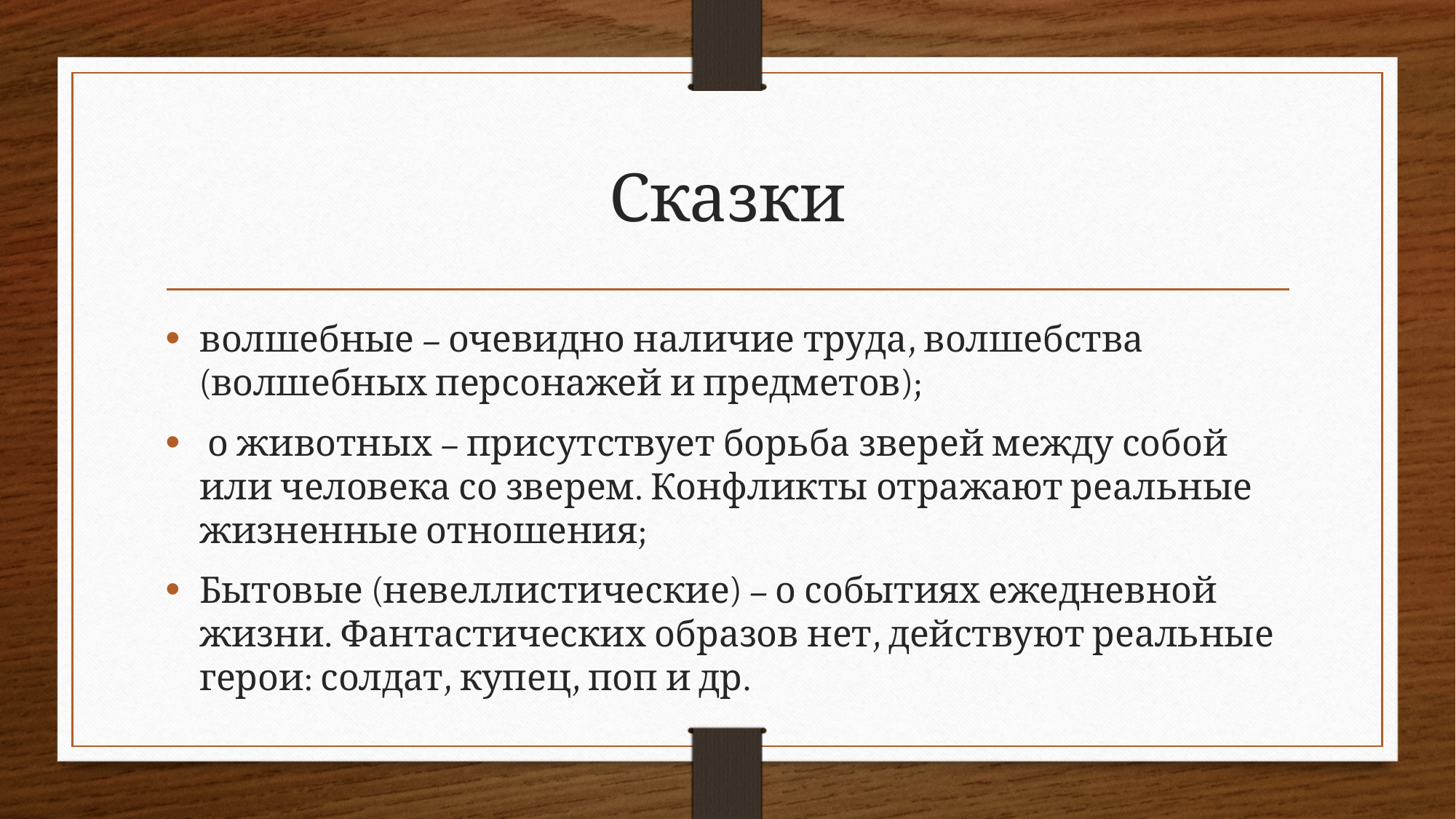

# Сказки
волшебные – очевидно наличие труда, волшебства (волшебных персонажей и предметов);
 о животных – присутствует борьба зверей между собой или человека со зверем. Конфликты отражают реальные жизненные отношения;
Бытовые (невеллистические) – о событиях ежедневной жизни. Фантастических образов нет, действуют реальные герои: солдат, купец, поп и др.